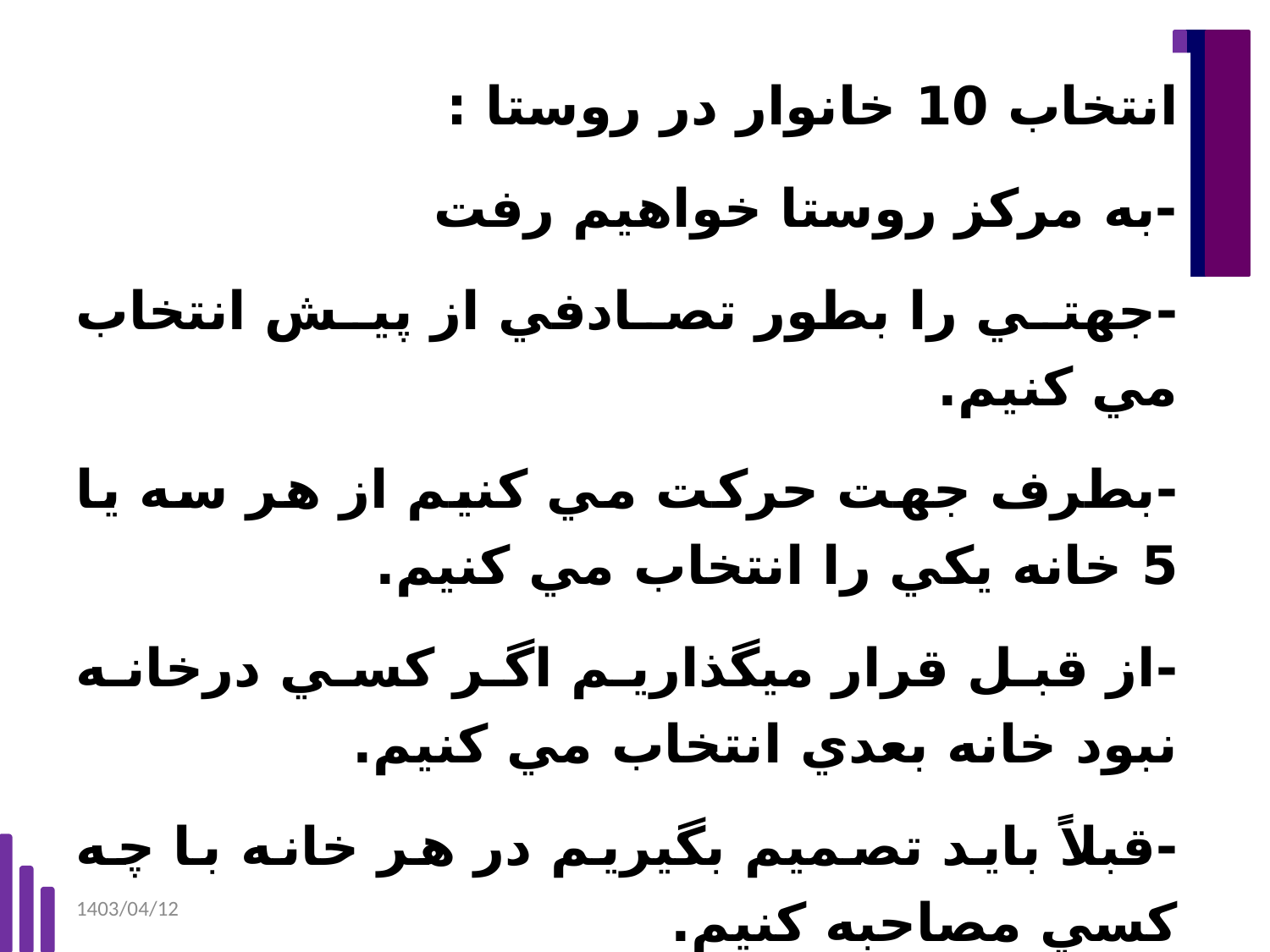

انتخاب 10 خانوار در روستا :
-به مركز روستا خواهيم رفت
-جهتي را بطور تصادفي از پيش انتخاب مي كنيم.
-بطرف جهت حركت مي كنيم از هر سه يا 5 خانه يكي را انتخاب مي كنيم.
-از قبل قرار ميگذاريم اگر كسي درخانه نبود خانه بعدي انتخاب مي كنيم.
-قبلاً بايد تصميم بگيريم در هر خانه با چه كسي مصاحبه كنيم.
1403/04/12